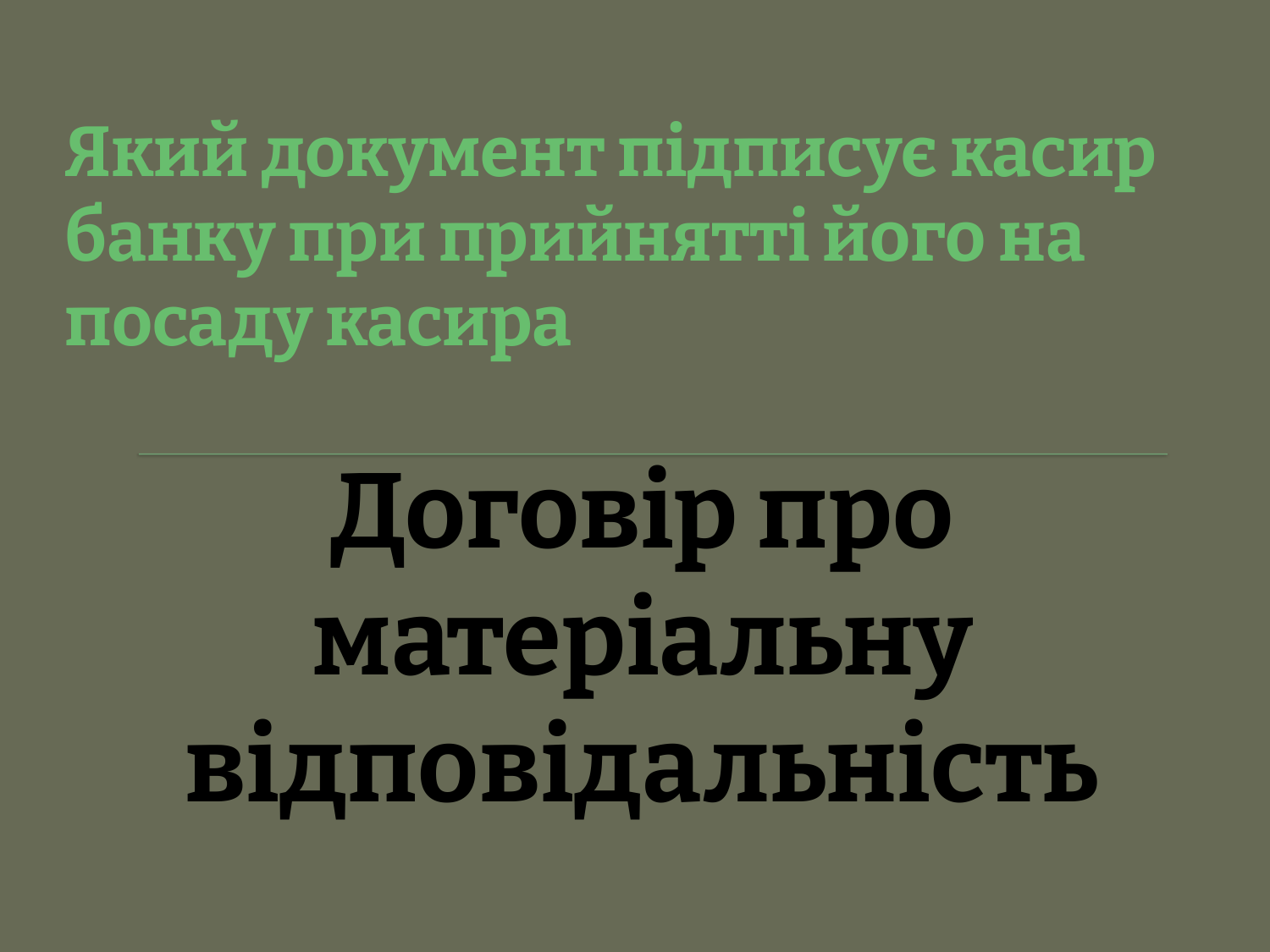

# Який документ підписує касир банку при прийнятті його на посаду касира
Договір про матеріальну відповідальність